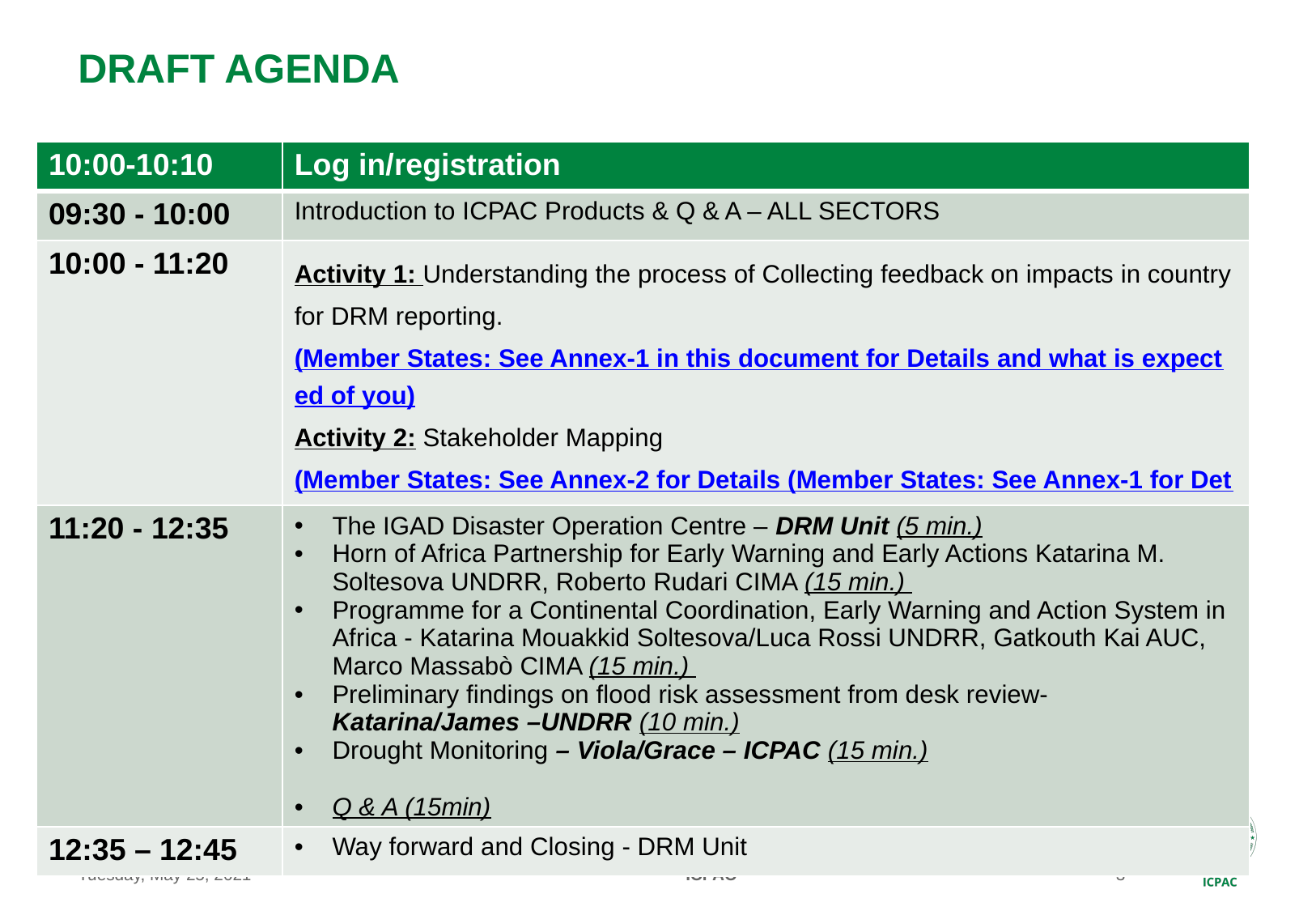

# Draft Agenda
| 10:00-10:10 | Log in/registration |
| --- | --- |
| 09:30 - 10:00 | Introduction to ICPAC Products & Q & A – ALL SECTORS |
| 10:00 - 11:20 | Activity 1: Understanding the process of Collecting feedback on impacts in country for DRM reporting. (Member States: See Annex-1 in this document for Details and what is expected of you) Activity 2: Stakeholder Mapping (Member States: See Annex-2 for Details (Member States: See Annex-1 for Details and what is expected of you) Activity 3: Co-production Monthly meeting in-between GHACOFs (Annex-3) |
| 11:20 - 12:35 | The IGAD Disaster Operation Centre – DRM Unit (5 min.) Horn of Africa Partnership for Early Warning and Early Actions Katarina M. Soltesova UNDRR, Roberto Rudari CIMA (15 min.) Programme for a Continental Coordination, Early Warning and Action System in Africa - Katarina Mouakkid Soltesova/Luca Rossi UNDRR, Gatkouth Kai AUC, Marco Massabò CIMA (15 min.) Preliminary findings on flood risk assessment from desk review- Katarina/James –UNDRR (10 min.) Drought Monitoring – Viola/Grace – ICPAC (15 min.) Q & A (15min) |
| 12:35 – 12:45 | Way forward and Closing - DRM Unit |
Tuesday, May 25, 2021
ICPAC
3